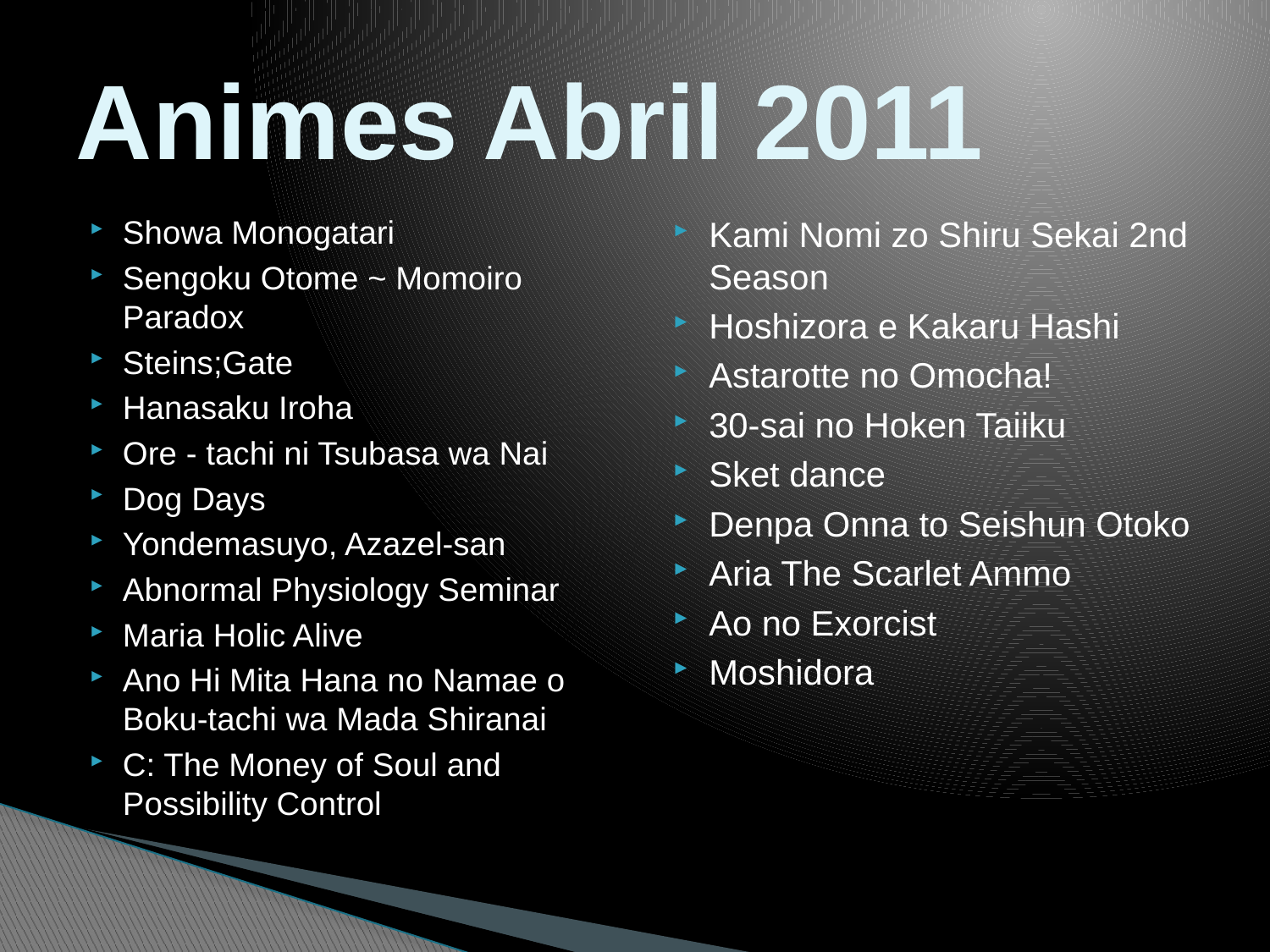

# Animes Abril 2011
Showa Monogatari
Sengoku Otome ~ Momoiro Paradox
Steins;Gate
Hanasaku Iroha
Ore - tachi ni Tsubasa wa Nai
Dog Days
Yondemasuyo, Azazel-san
Abnormal Physiology Seminar
Maria Holic Alive
Ano Hi Mita Hana no Namae o Boku-tachi wa Mada Shiranai
C: The Money of Soul and Possibility Control
Kami Nomi zo Shiru Sekai 2nd Season
Hoshizora e Kakaru Hashi
Astarotte no Omocha!
30-sai no Hoken Taiiku
Sket dance
Denpa Onna to Seishun Otoko
Aria The Scarlet Ammo
Ao no Exorcist
Moshidora